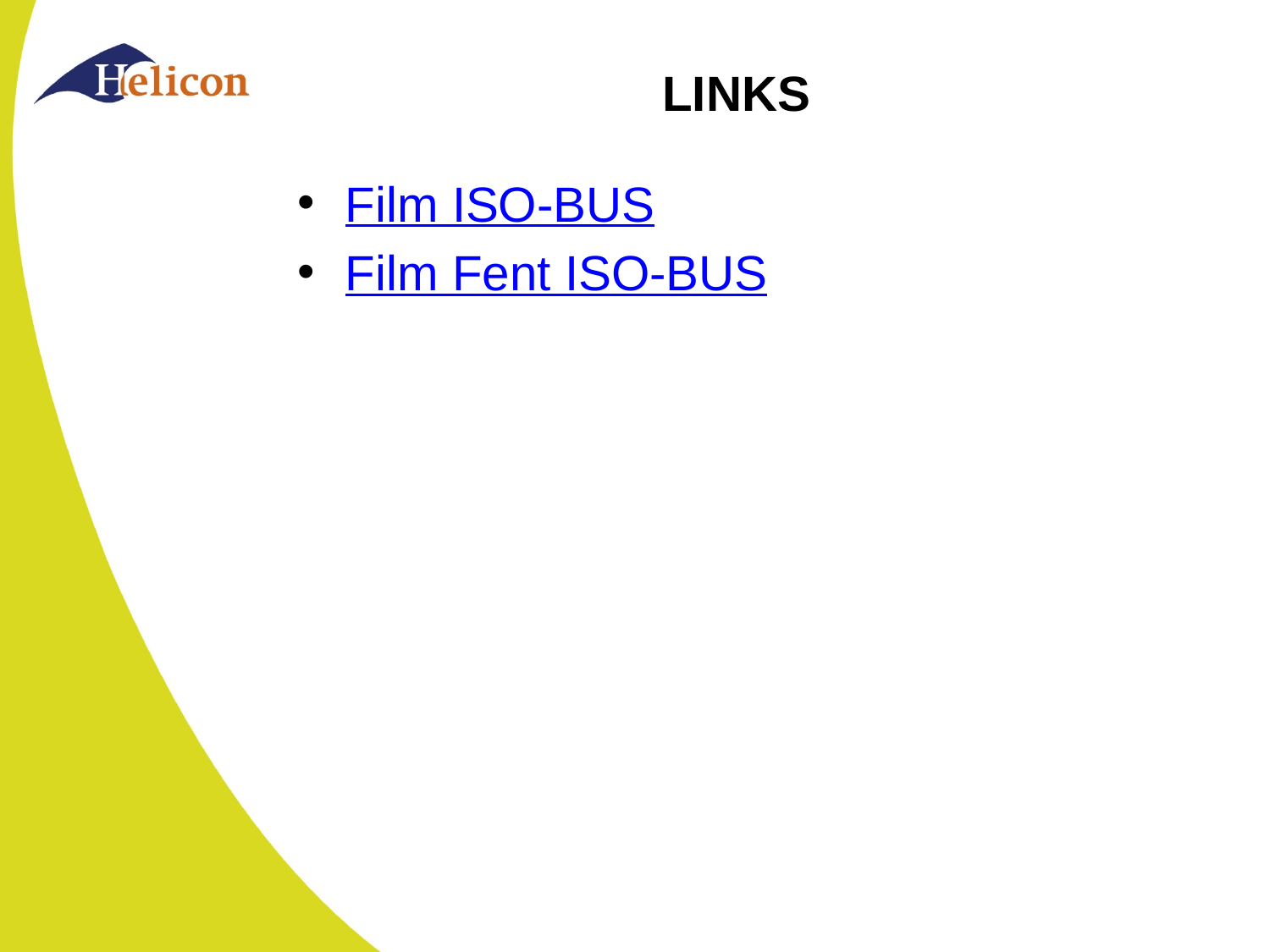

# LINKS
Film ISO-BUS
Film Fent ISO-BUS